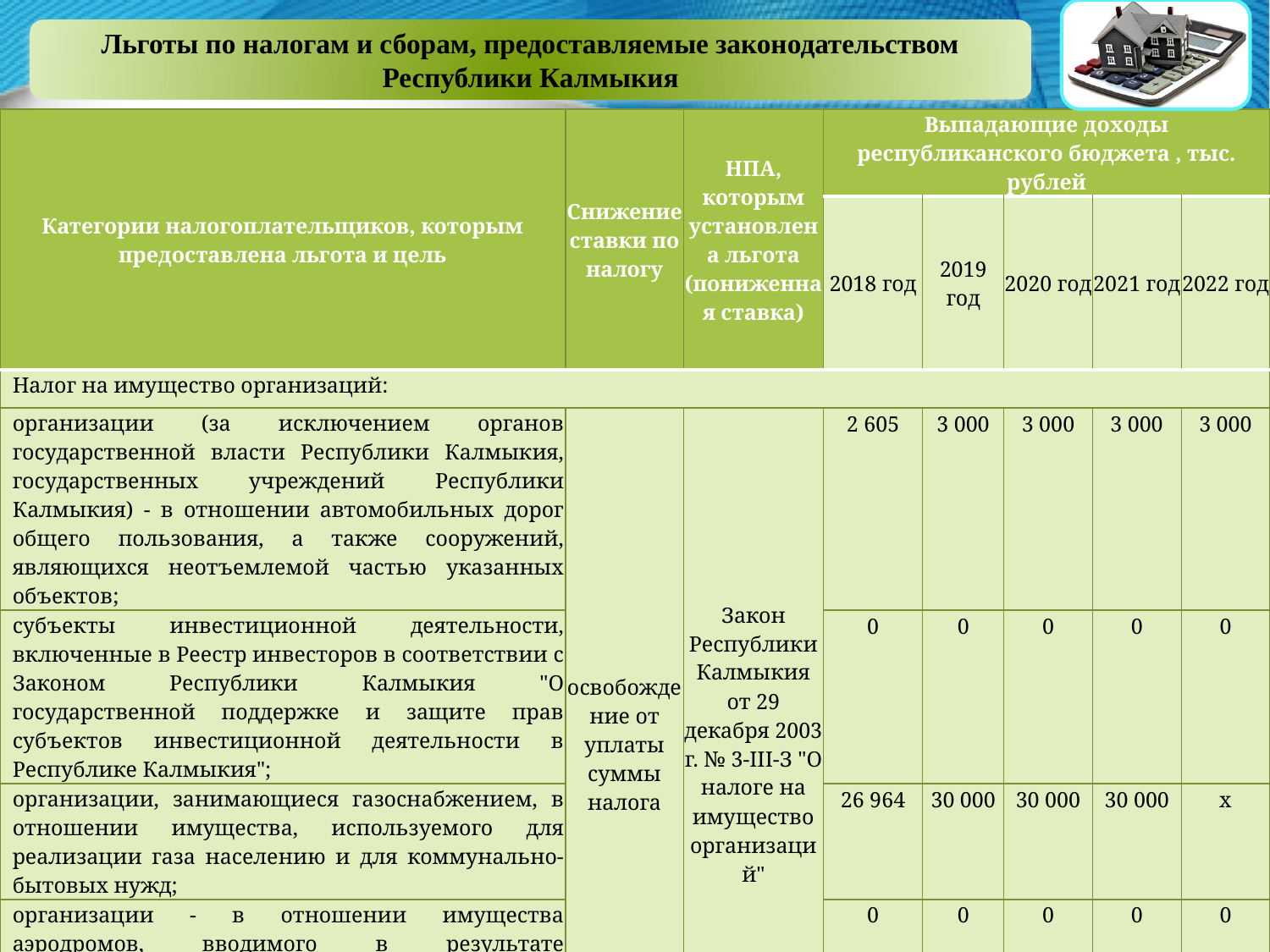

Льготы по налогам и сборам, предоставляемые законодательством Республики Калмыкия
| Категории налогоплательщиков, которым предоставлена льгота и цель | Снижение ставки по налогу | НПА, которым установлена льгота (пониженная ставка) | Выпадающие доходы республиканского бюджета , тыс. рублей |  |  |  |  |
| --- | --- | --- | --- | --- | --- | --- | --- |
|  |  |  | 2018 год | 2019 год | 2020 год | 2021 год | 2022 год |
| Налог на имущество организаций: |  |  |  |  |  |  |  |
| организации (за исключением органов государственной власти Республики Калмыкия, государственных учреждений Республики Калмыкия) - в отношении автомобильных дорог общего пользования, а также сооружений, являющихся неотъемлемой частью указанных объектов; | освобождение от уплаты суммы налога | Закон Республики Калмыкия от 29 декабря 2003 г. № 3-III-З "О налоге на имущество организаций" | 2 605 | 3 000 | 3 000 | 3 000 | 3 000 |
| субъекты инвестиционной деятельности, включенные в Реестр инвесторов в соответствии с Законом Республики Калмыкия "О государственной поддержке и защите прав субъектов инвестиционной деятельности в Республике Калмыкия"; |  |  | 0 | 0 | 0 | 0 | 0 |
| организации, занимающиеся газоснабжением, в отношении имущества, используемого для реализации газа населению и для коммунально-бытовых нужд; |  |  | 26 964 | 30 000 | 30 000 | 30 000 | х |
| организации - в отношении имущества аэродромов, вводимого в результате строительства и (или) реконструкции; |  |  | 0 | 0 | 0 | 0 | 0 |